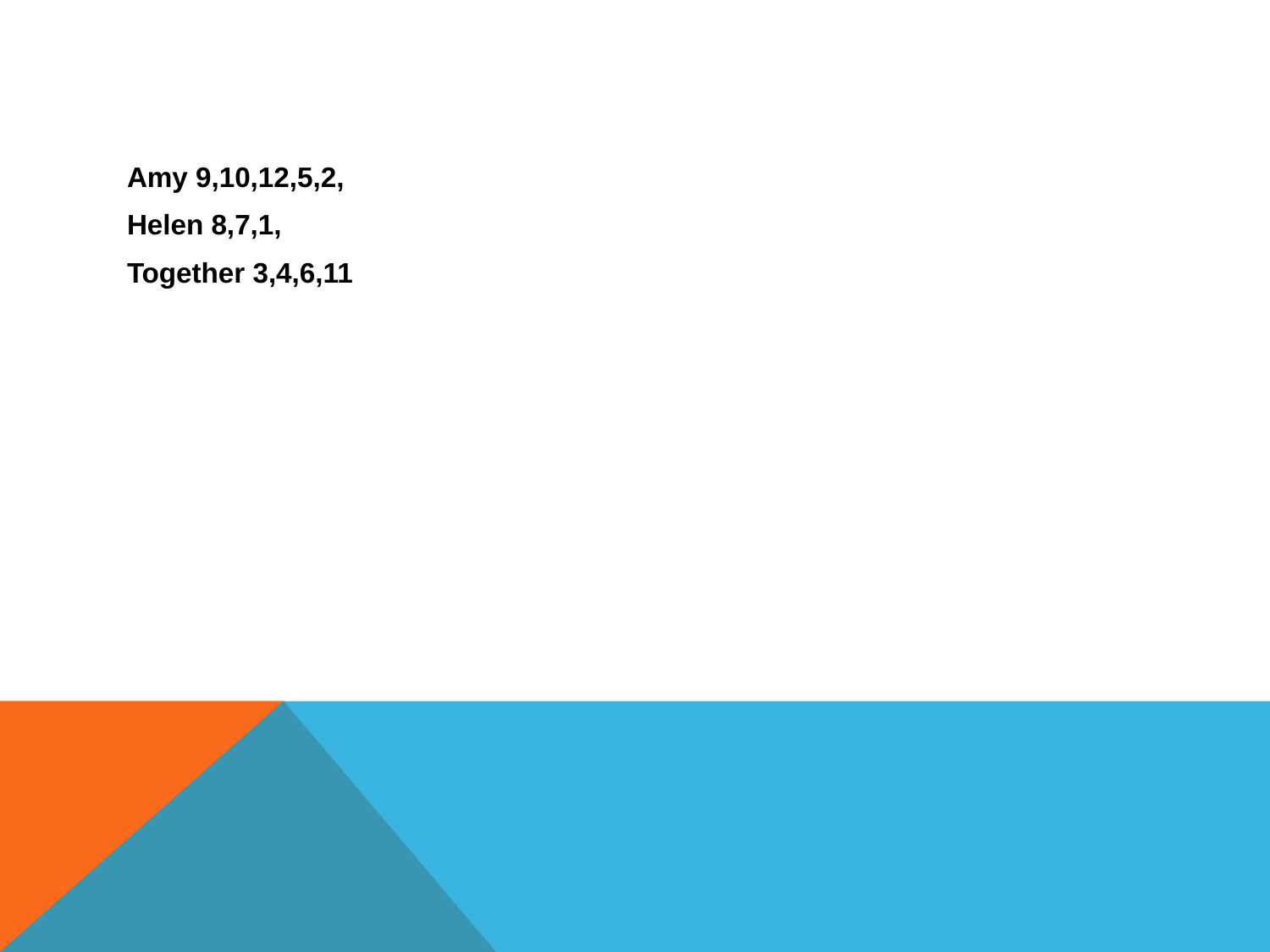

#
Amy 9,10,12,5,2,
Helen 8,7,1,
Together 3,4,6,11